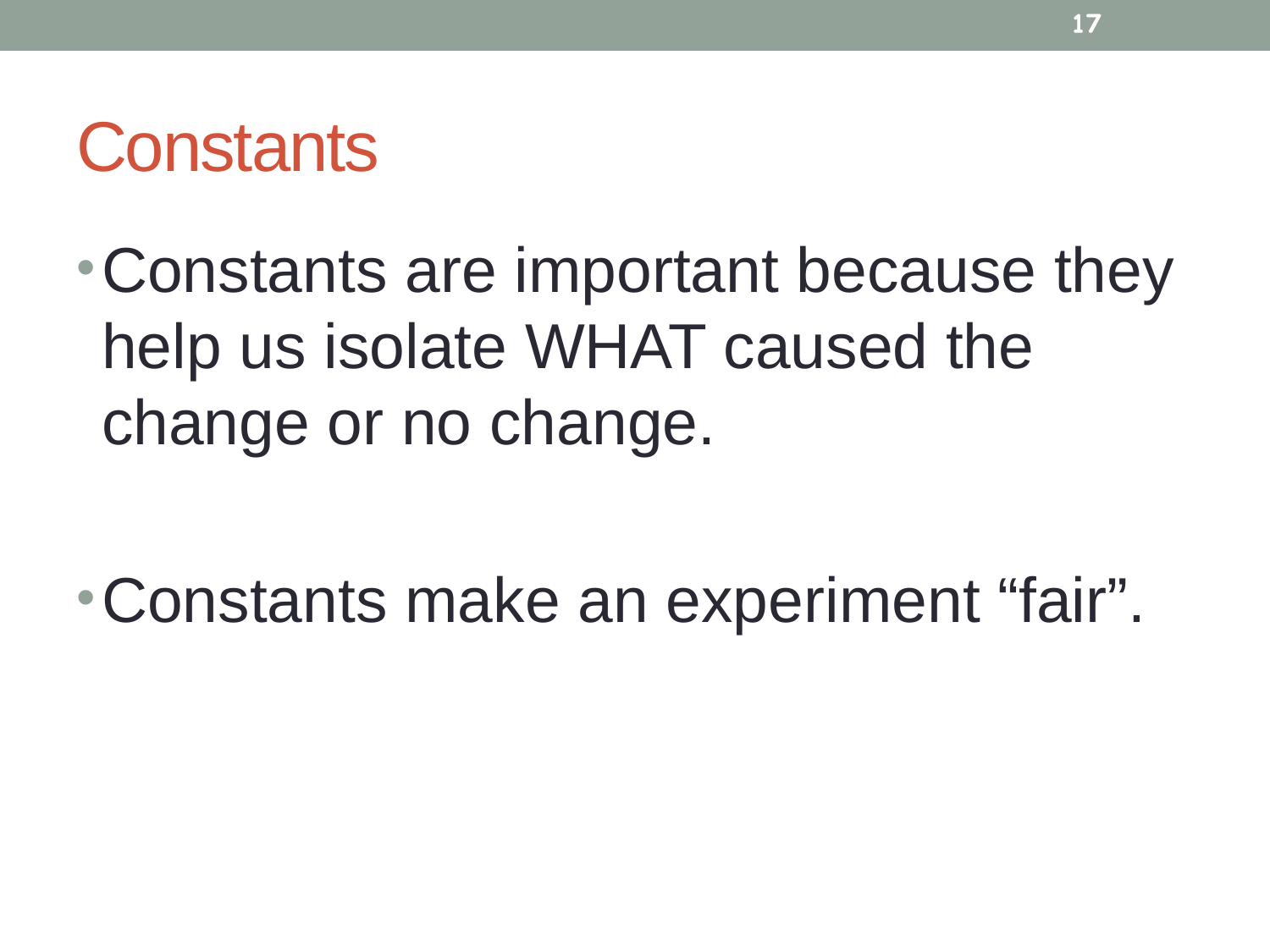

17
# Constants
Constants are important because they help us isolate WHAT caused the change or no change.

Constants make an experiment “fair”.